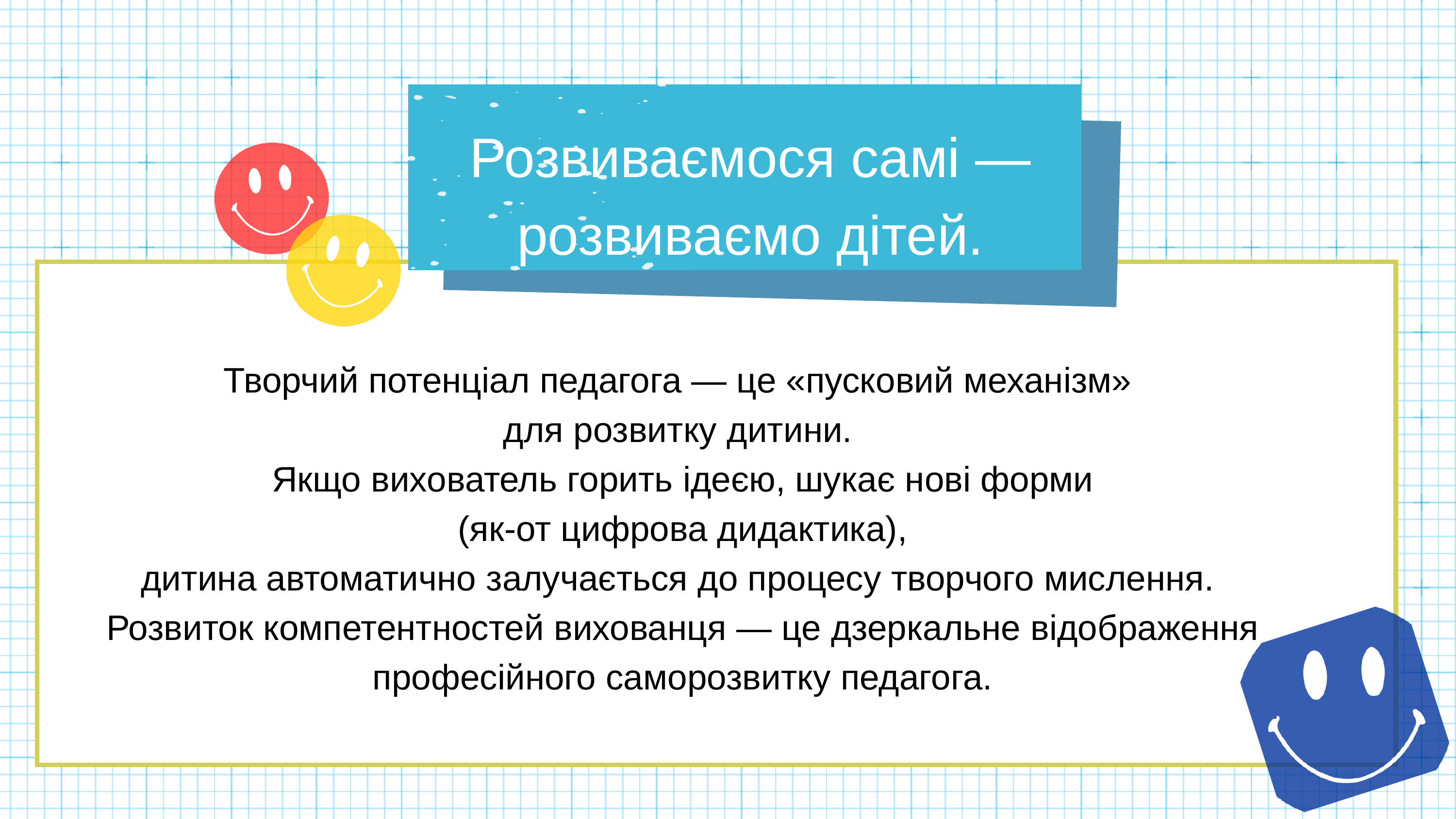

Розвиваємося самі — розвиваємо дітей.

Творчий потенціал педагога — це «пусковий механізм»
для розвитку дитини.
Якщо вихователь горить ідеєю, шукає нові форми
 (як-от цифрова дидактика),
дитина автоматично залучається до процесу творчого мислення.
Розвиток компетентностей вихованця — це дзеркальне відображення професійного саморозвитку педагога.